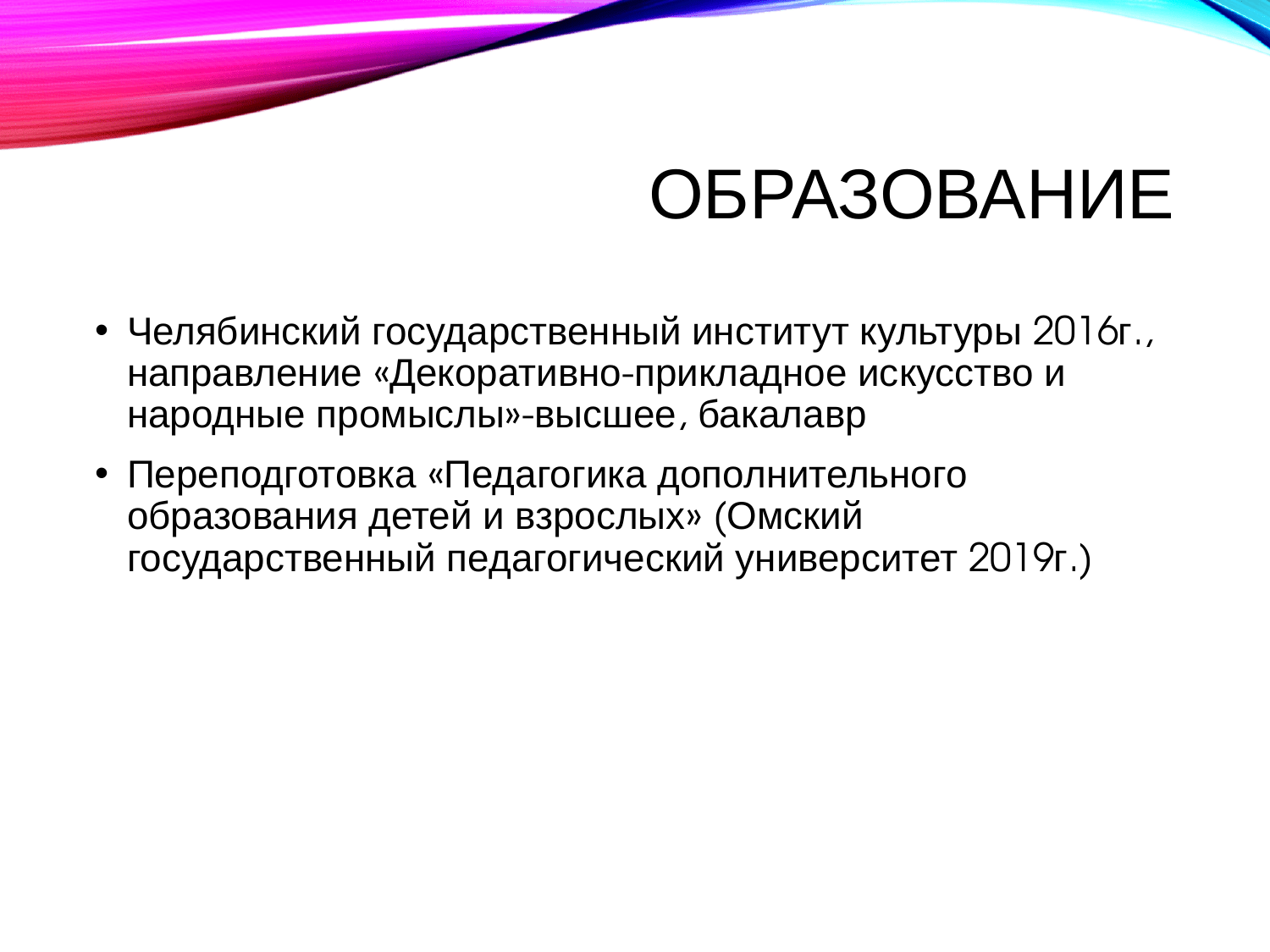

# Образование
Челябинский государственный институт культуры 2016г., направление «Декоративно-прикладное искусство и народные промыслы»-высшее, бакалавр
Переподготовка «Педагогика дополнительного образования детей и взрослых» (Омский государственный педагогический университет 2019г.)